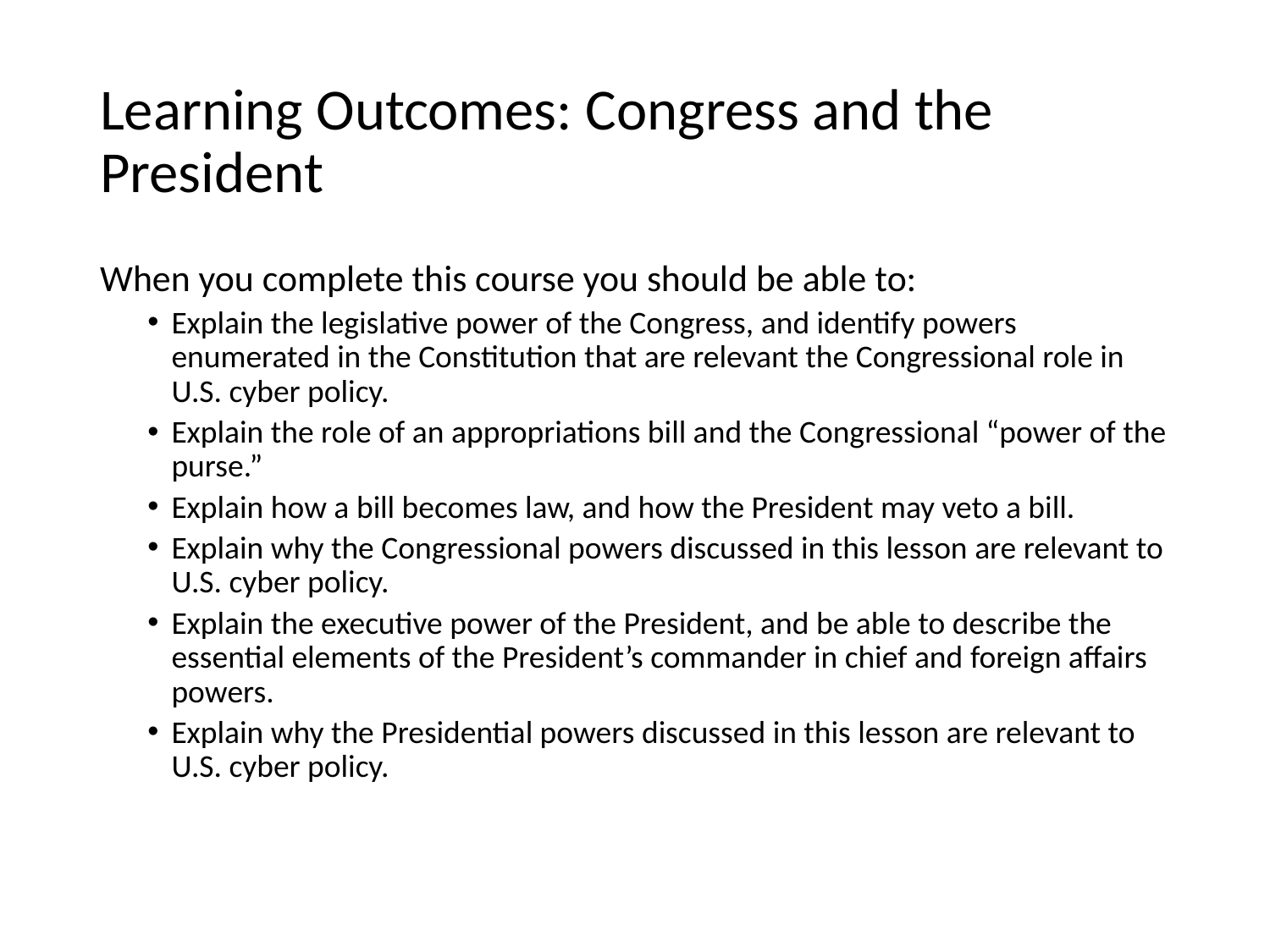

# Learning Outcomes: Congress and the President
When you complete this course you should be able to:
Explain the legislative power of the Congress, and identify powers enumerated in the Constitution that are relevant the Congressional role in U.S. cyber policy.
Explain the role of an appropriations bill and the Congressional “power of the purse.”
Explain how a bill becomes law, and how the President may veto a bill.
Explain why the Congressional powers discussed in this lesson are relevant to U.S. cyber policy.
Explain the executive power of the President, and be able to describe the essential elements of the President’s commander in chief and foreign affairs powers.
Explain why the Presidential powers discussed in this lesson are relevant to U.S. cyber policy.